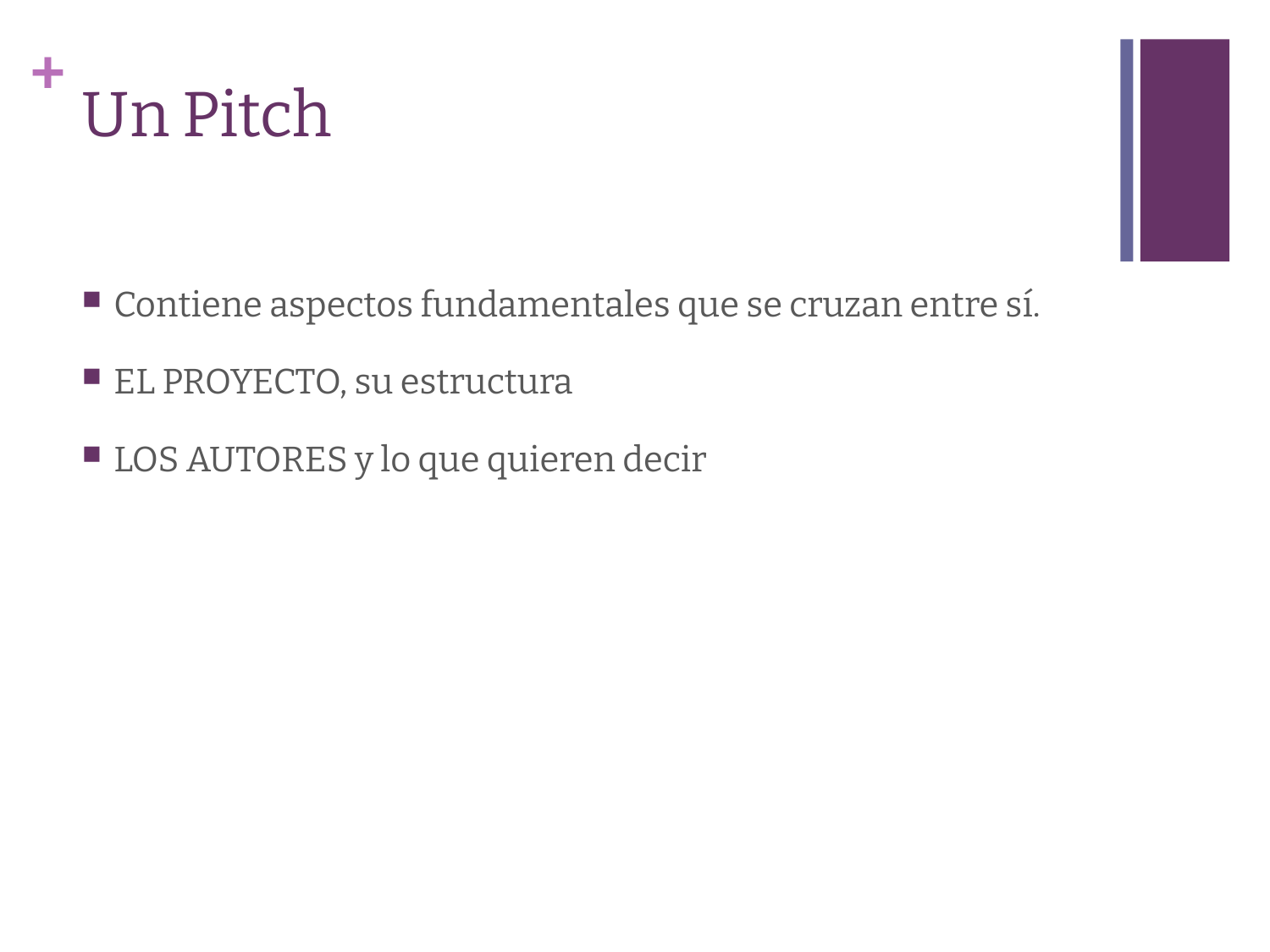

# Un Pitch
Contiene aspectos fundamentales que se cruzan entre sí.
EL PROYECTO, su estructura
LOS AUTORES y lo que quieren decir